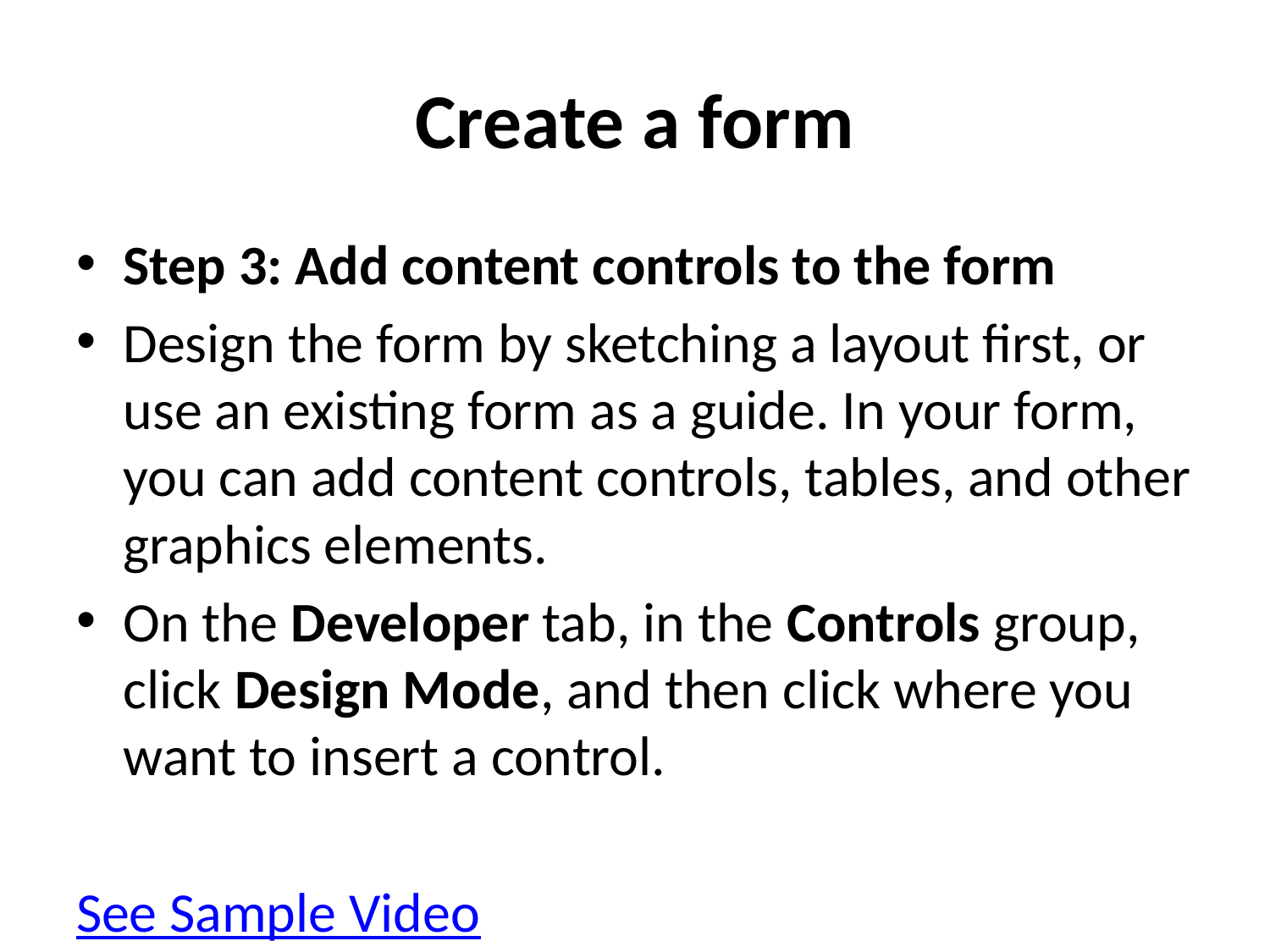

# Create a form
Step 3: Add content controls to the form
Design the form by sketching a layout first, or use an existing form as a guide. In your form, you can add content controls, tables, and other graphics elements.
On the Developer tab, in the Controls group, click Design Mode, and then click where you want to insert a control.

See Sample Video